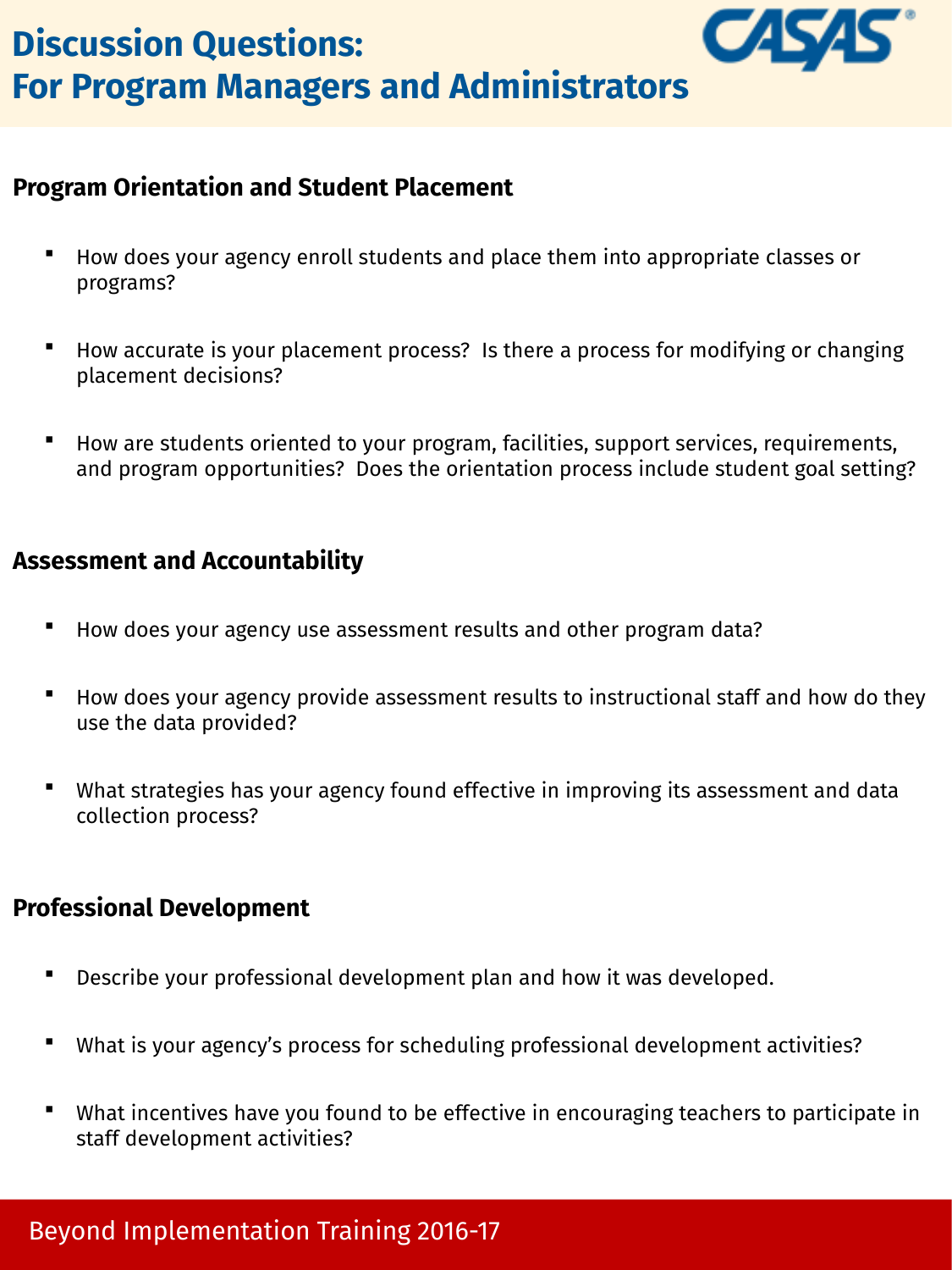

# Discussion Questions: For Program Managers and Administrators
Program Orientation and Student Placement
How does your agency enroll students and place them into appropriate classes or programs?
How accurate is your placement process?  Is there a process for modifying or changing placement decisions?
How are students oriented to your program, facilities, support services, requirements, and program opportunities?  Does the orientation process include student goal setting?

Assessment and Accountability
How does your agency use assessment results and other program data?
How does your agency provide assessment results to instructional staff and how do they use the data provided?
What strategies has your agency found effective in improving its assessment and data collection process?

Professional Development
Describe your professional development plan and how it was developed.
What is your agency’s process for scheduling professional development activities?
What incentives have you found to be effective in encouraging teachers to participate in staff development activities?
Beyond Implementation Training 2016-17